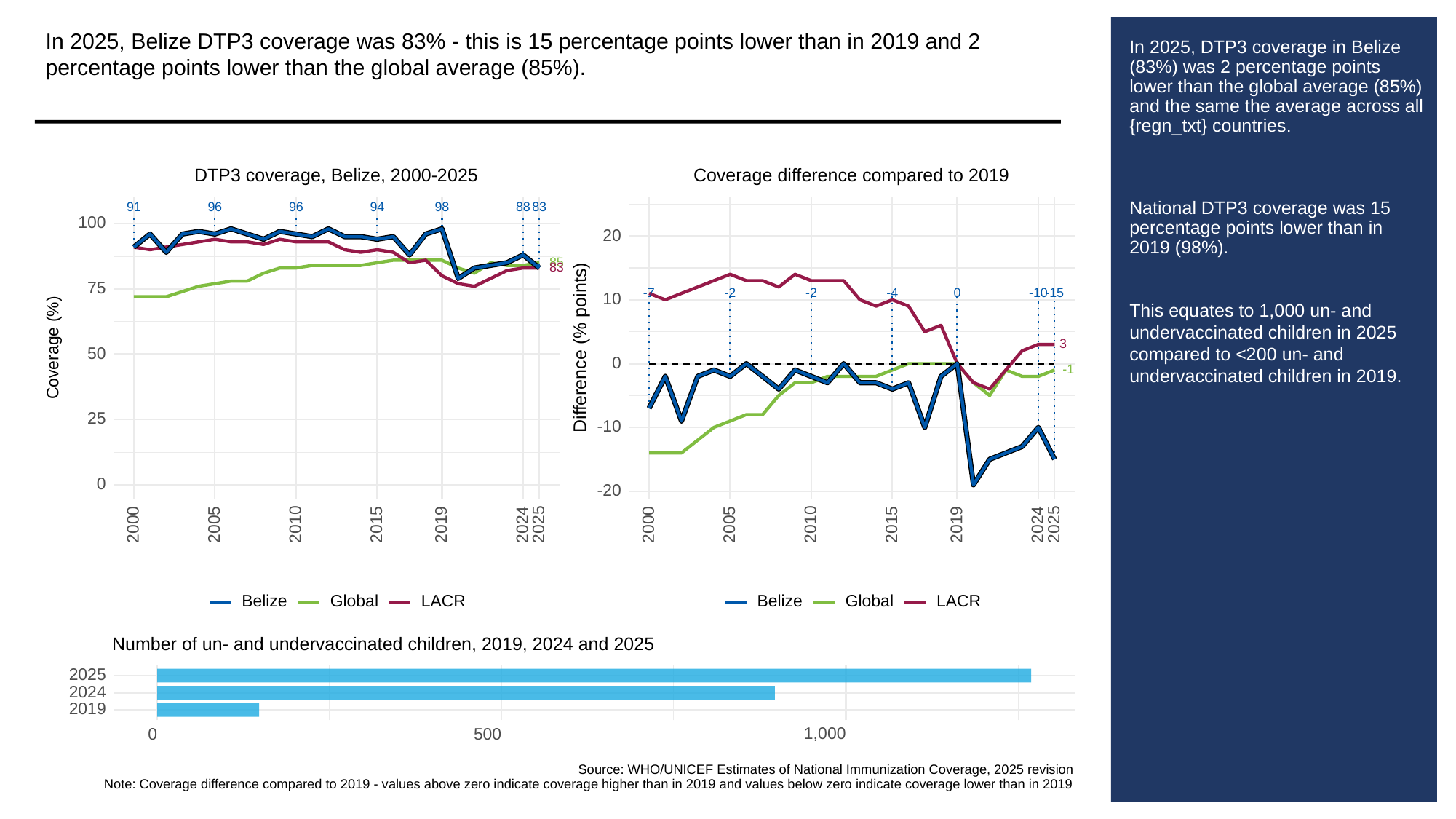

In 2025, Belize DTP3 coverage was 83% - this is 15 percentage points lower than in 2019 and 2 percentage points lower than the global average (85%).
# In 2025, DTP3 coverage in Belize (83%) was 2 percentage points lower than the global average (85%) and the same the average across all {regn_txt} countries.

National DTP3 coverage was 15 percentage points lower than in 2019 (98%).

This equates to 1,000 un- and undervaccinated children in 2025 compared to <200 un- and undervaccinated children in 2019.

Coverage difference compared to 2019
DTP3 coverage, Belize, 2000-2025

83
91
96
96
94
98
88

100

20

85

83

75
0
-10
-15
-2
-2
-4

-7
10

Difference (% points)
3
Coverage (%)
50

0

-1

25

-10

0

-20

2000
2005
2010
2015
2019
2024
2025
2000
2005
2010
2015
2019
2024
2025
Global
LACR
Global
LACR
Belize
Belize

Number of un- and undervaccinated children, 2019, 2024 and 2025

2025

2024

2019

1,000
0
500
Source: WHO/UNICEF Estimates of National Immunization Coverage, 2025 revision
Note: Coverage difference compared to 2019 - values above zero indicate coverage higher than in 2019 and values below zero indicate coverage lower than in 2019